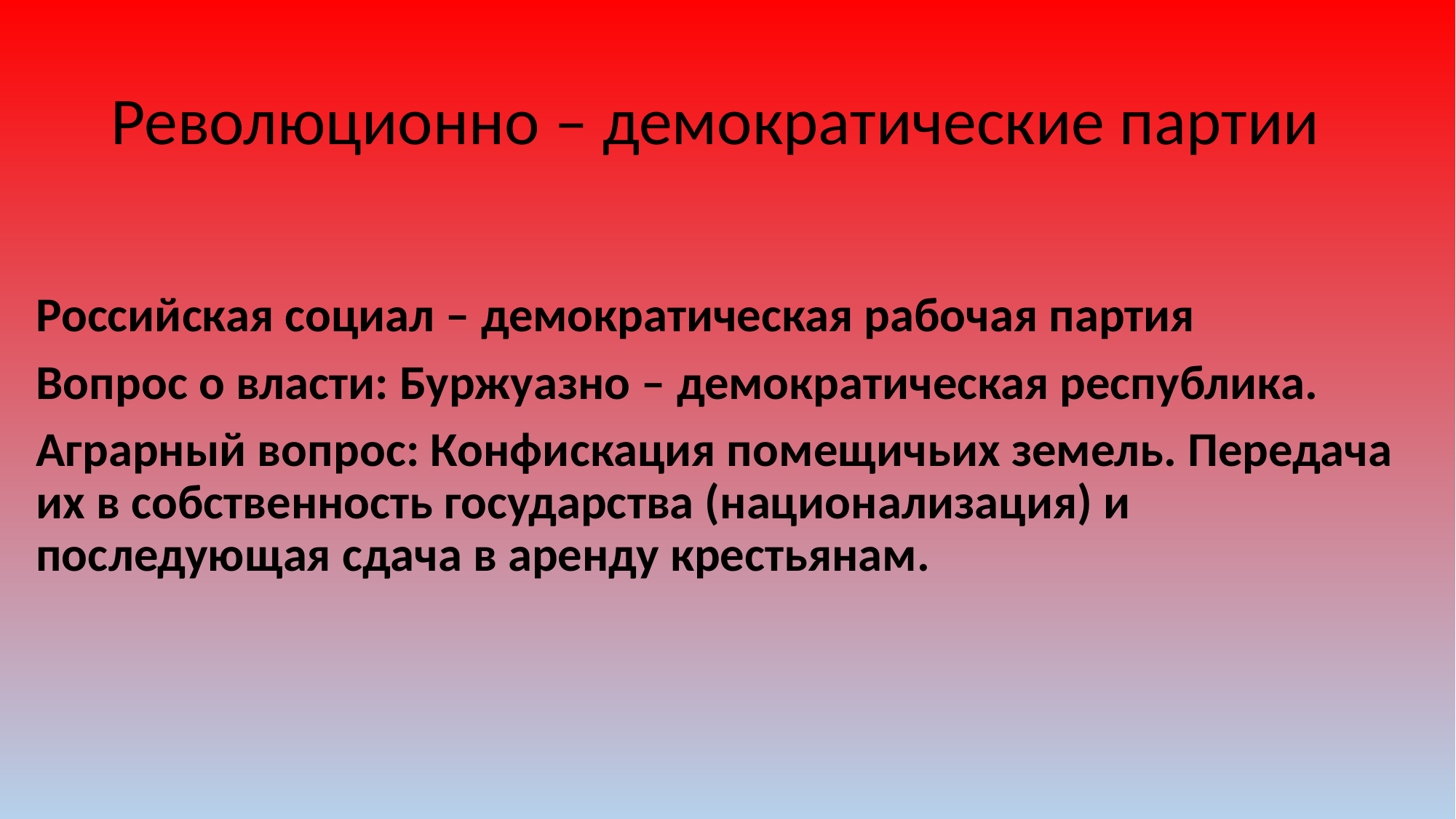

# Революционно – демократические партии

Российская социал – демократическая рабочая партия
Вопрос о власти: Буржуазно – демократическая республика.
Аграрный вопрос: Конфискация помещичьих земель. Передача их в собственность государства (национализация) и последующая сдача в аренду крестьянам.